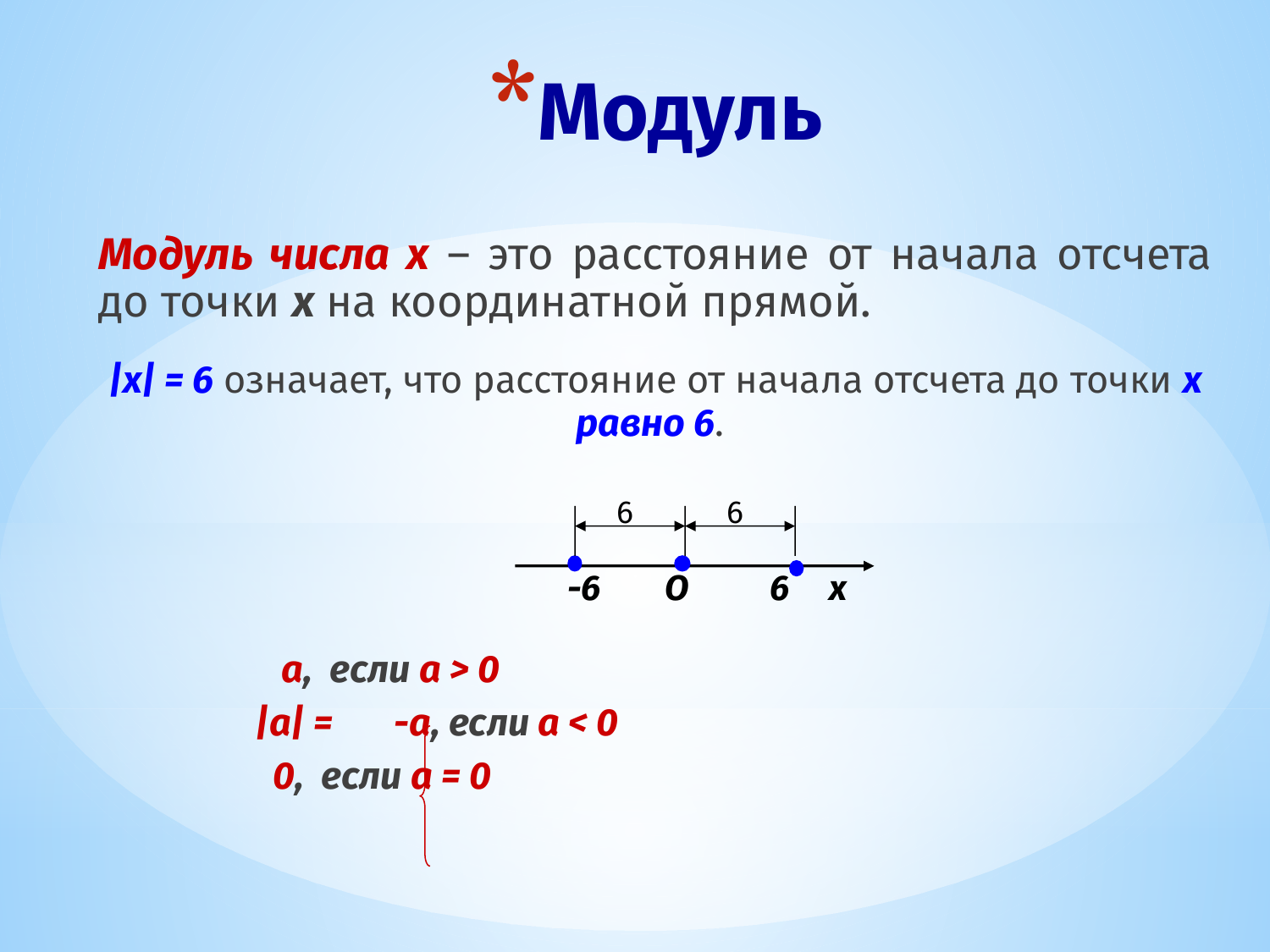

# Модуль
	Модуль числа х – это расстояние от начала отсчета до точки х на координатной прямой.

	|x| = 6 означает, что расстояние от начала отсчета до точки х равно 6.

			   а,  если а > 0
	|а| =       -а, если а < 0
			  0,  если а = 0

6
6

-6        О          6     х